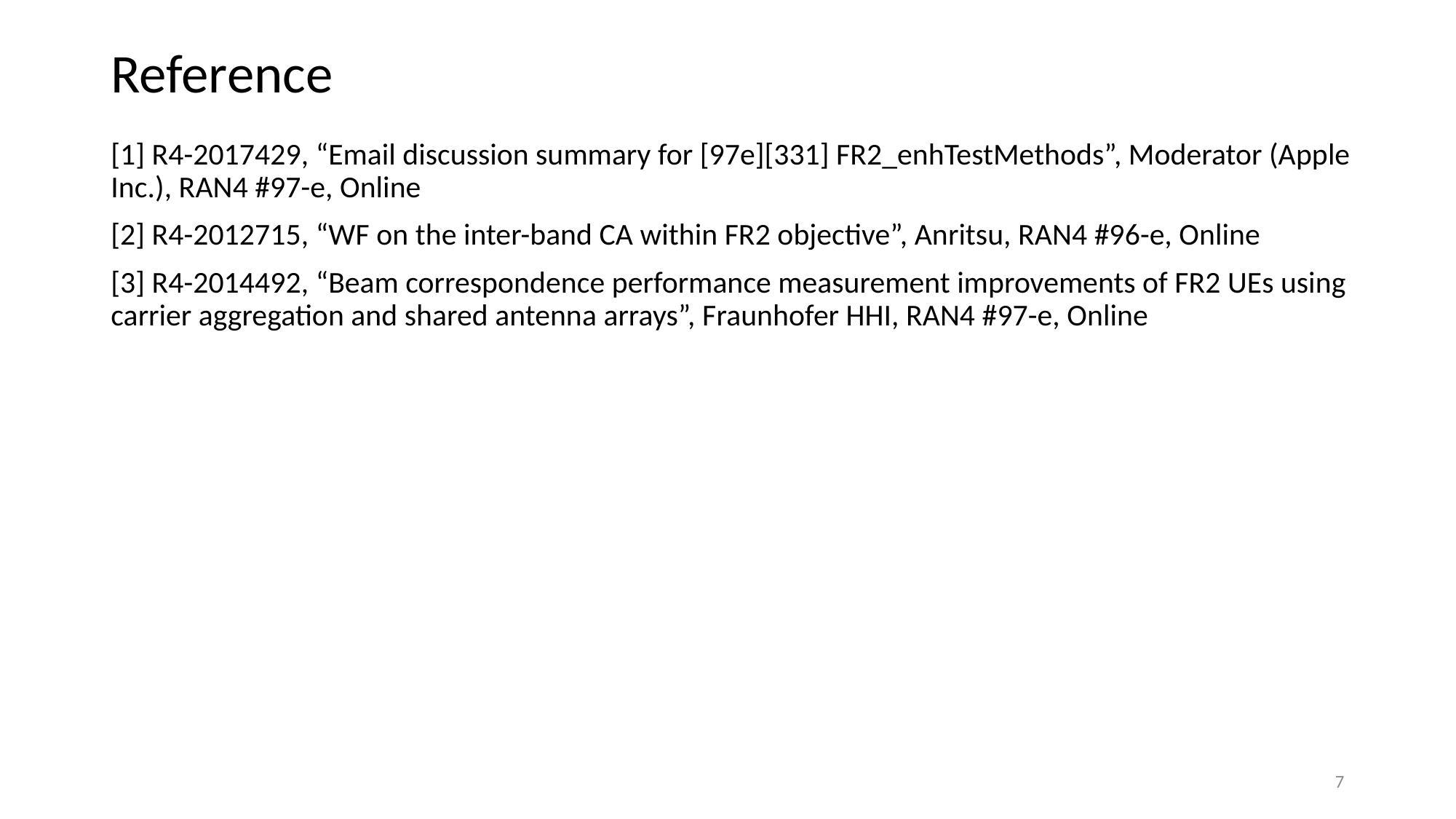

# Reference
[1] R4-2017429, “Email discussion summary for [97e][331] FR2_enhTestMethods”, Moderator (Apple Inc.), RAN4 #97-e, Online
[2] R4-2012715, “WF on the inter-band CA within FR2 objective”, Anritsu, RAN4 #96-e, Online
[3] R4-2014492, “Beam correspondence performance measurement improvements of FR2 UEs using carrier aggregation and shared antenna arrays”, Fraunhofer HHI, RAN4 #97-e, Online

7